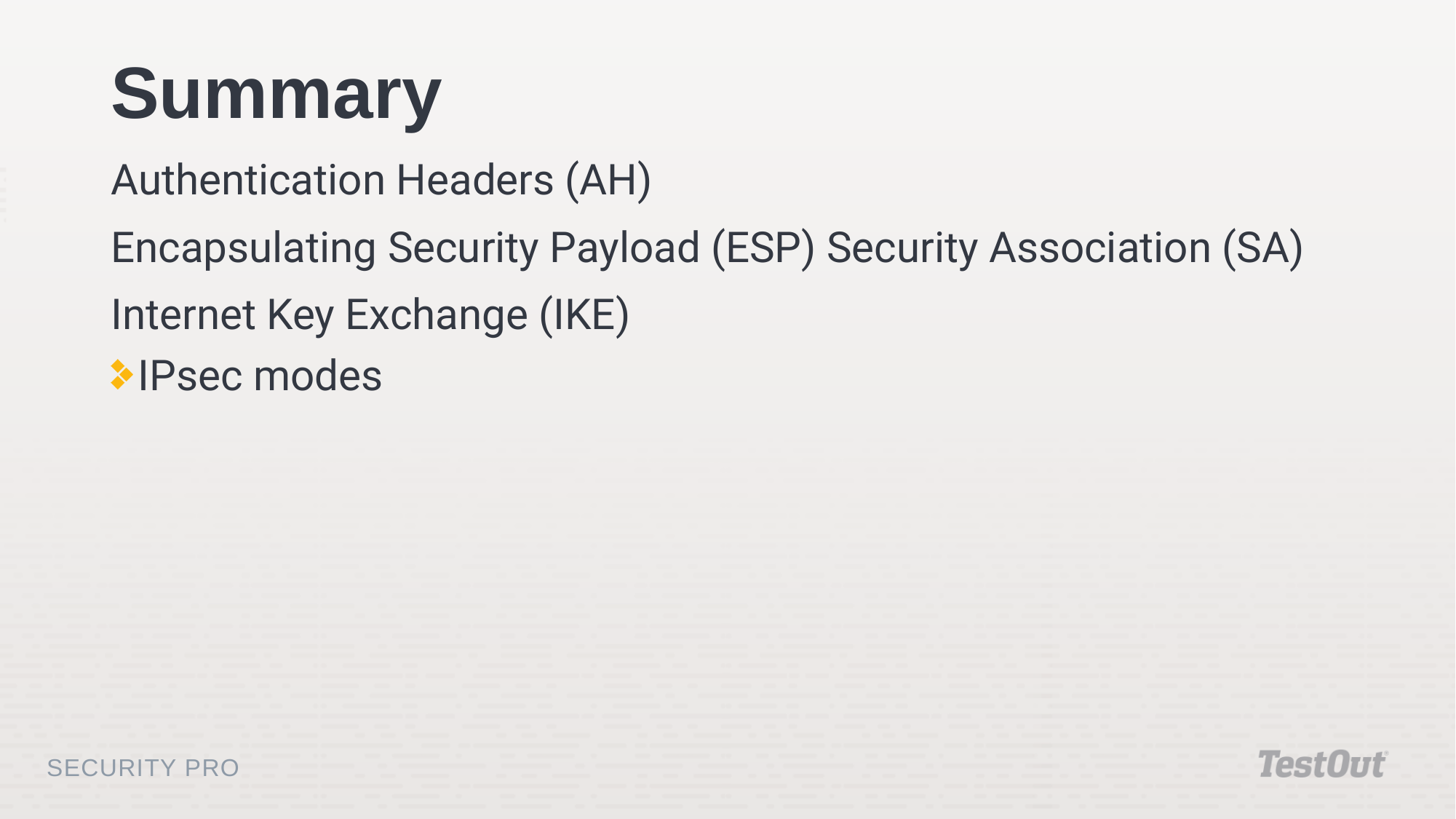

# Summary
Authentication Headers (AH)
Encapsulating Security Payload (ESP) Security Association (SA)
Internet Key Exchange (IKE)
IPsec modes
Security Pro